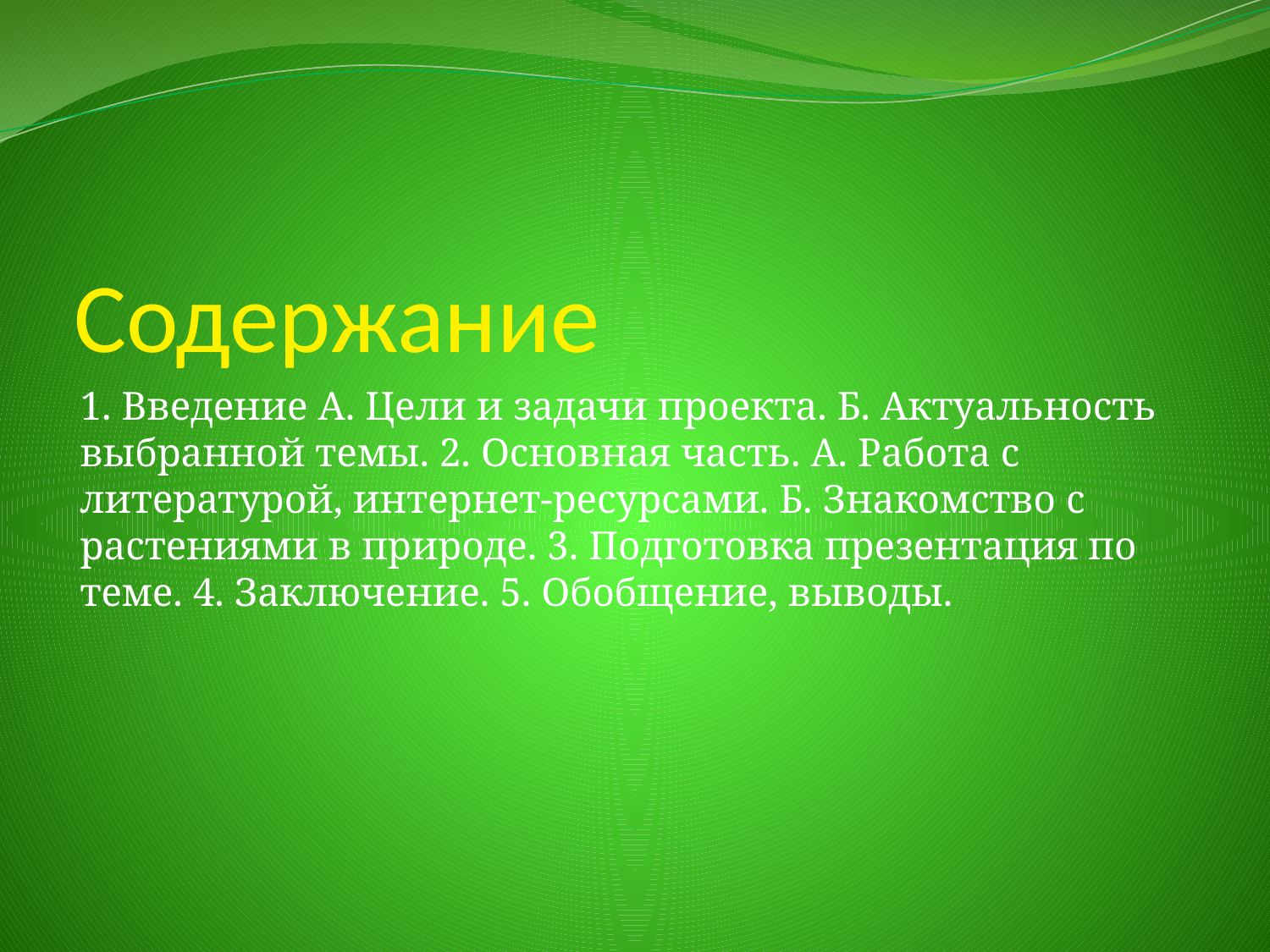

# Содержание
1. Введение А. Цели и задачи проекта. Б. Актуальность выбранной темы. 2. Основная часть. А. Работа с литературой, интернет-ресурсами. Б. Знакомство с растениями в природе. 3. Подготовка презентация по теме. 4. Заключение. 5. Обобщение, выводы.